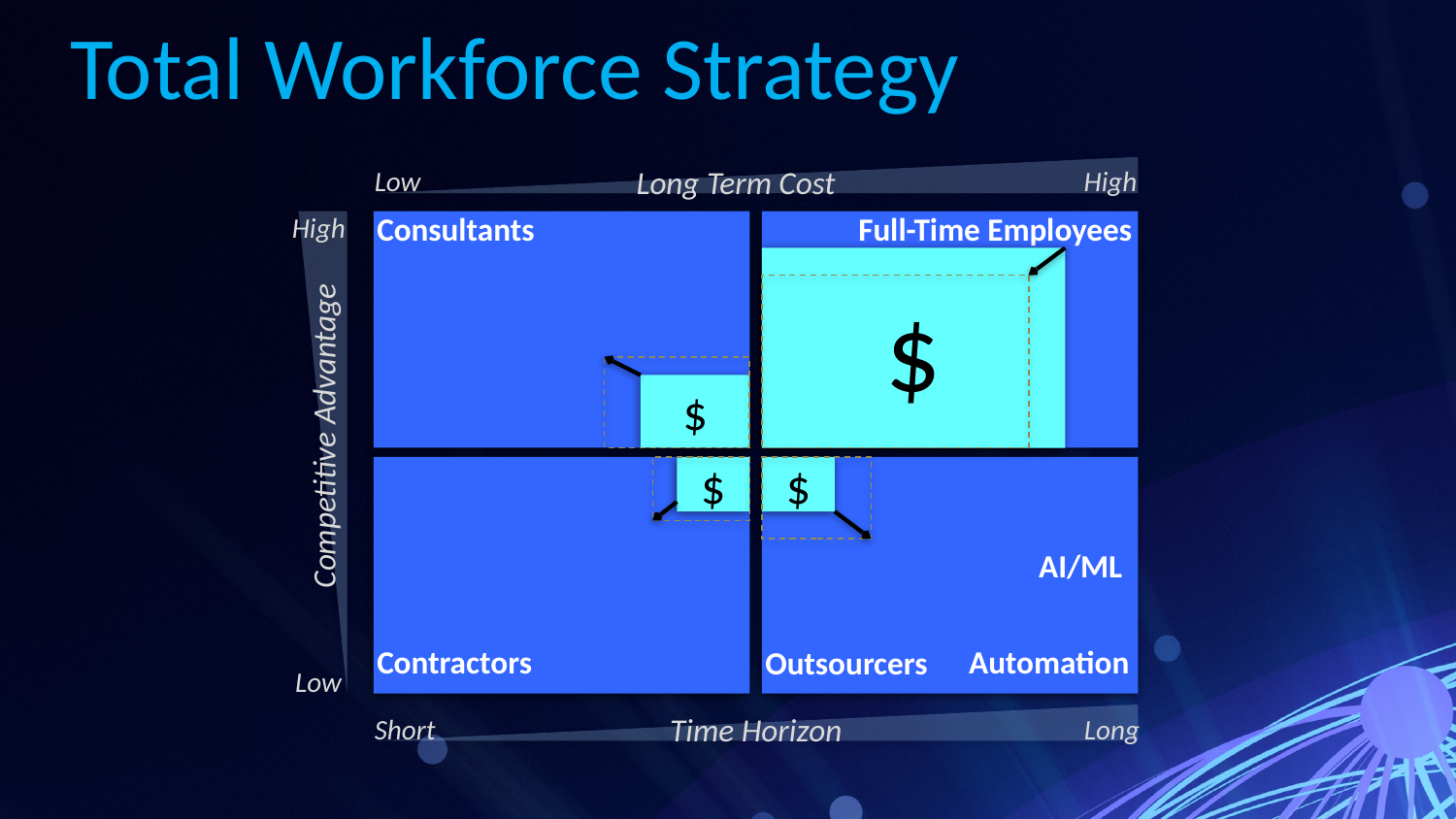

Total Workforce Strategy
Long Term Cost
Low
High

Consultants
Full-Time Employees
High

$

$
Competitive Advantage

$

$

AI/ML
Contractors
Automation
Outsourcers
Low
Time Horizon

Short
Long